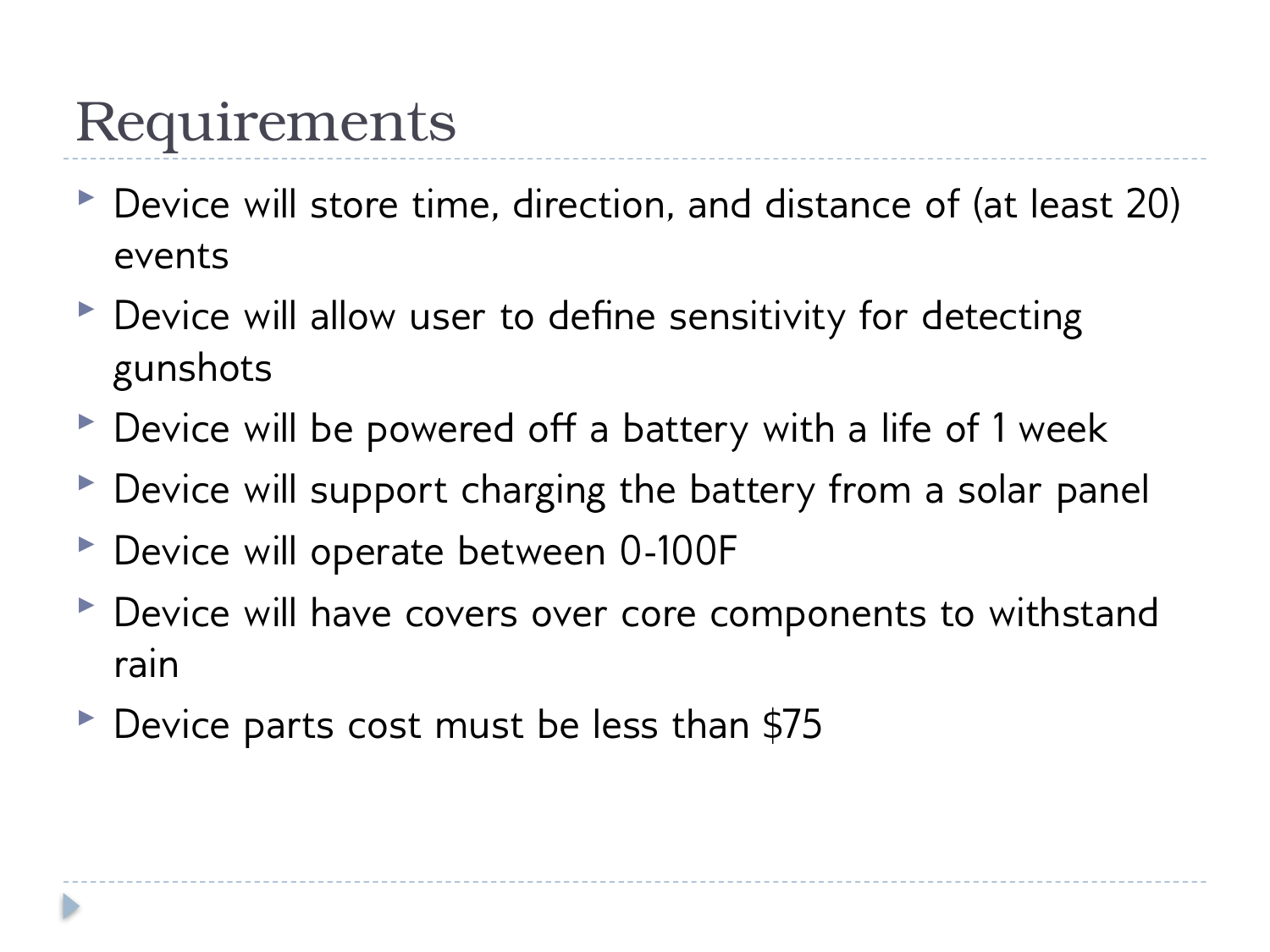

# Requirements
Device will store time, direction, and distance of (at least 20) events
Device will allow user to define sensitivity for detecting gunshots
Device will be powered off a battery with a life of 1 week
Device will support charging the battery from a solar panel
Device will operate between 0-100F
Device will have covers over core components to withstand rain
Device parts cost must be less than $75